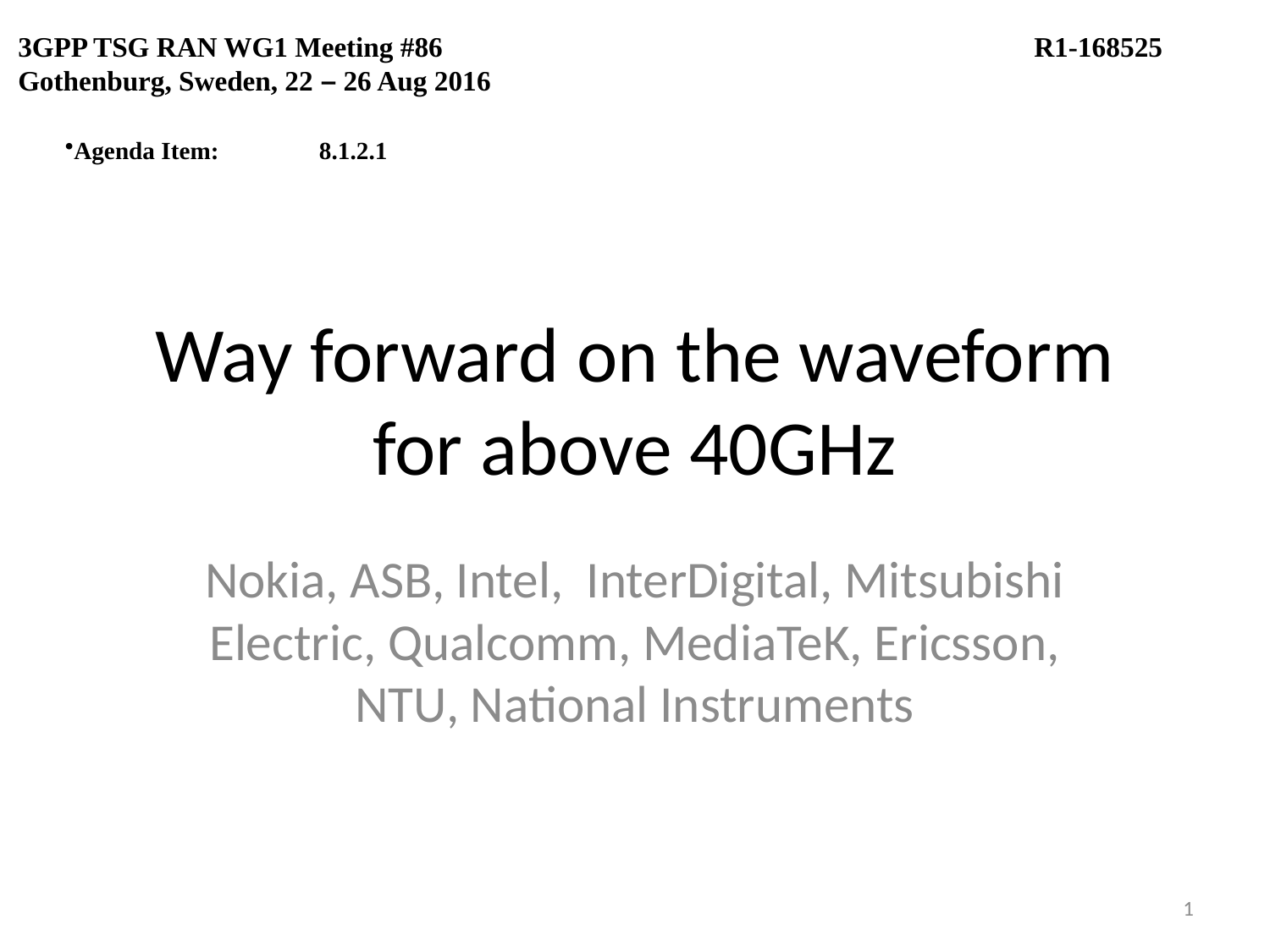

3GPP TSG RAN WG1 Meeting #86					R1-168525
Gothenburg, Sweden, 22 – 26 Aug 2016

Agenda Item:	8.1.2.1

# Way forward on the waveform for above 40GHz
Nokia, ASB, Intel,  InterDigital, Mitsubishi Electric, Qualcomm, MediaTeK, Ericsson, NTU, National Instruments
1